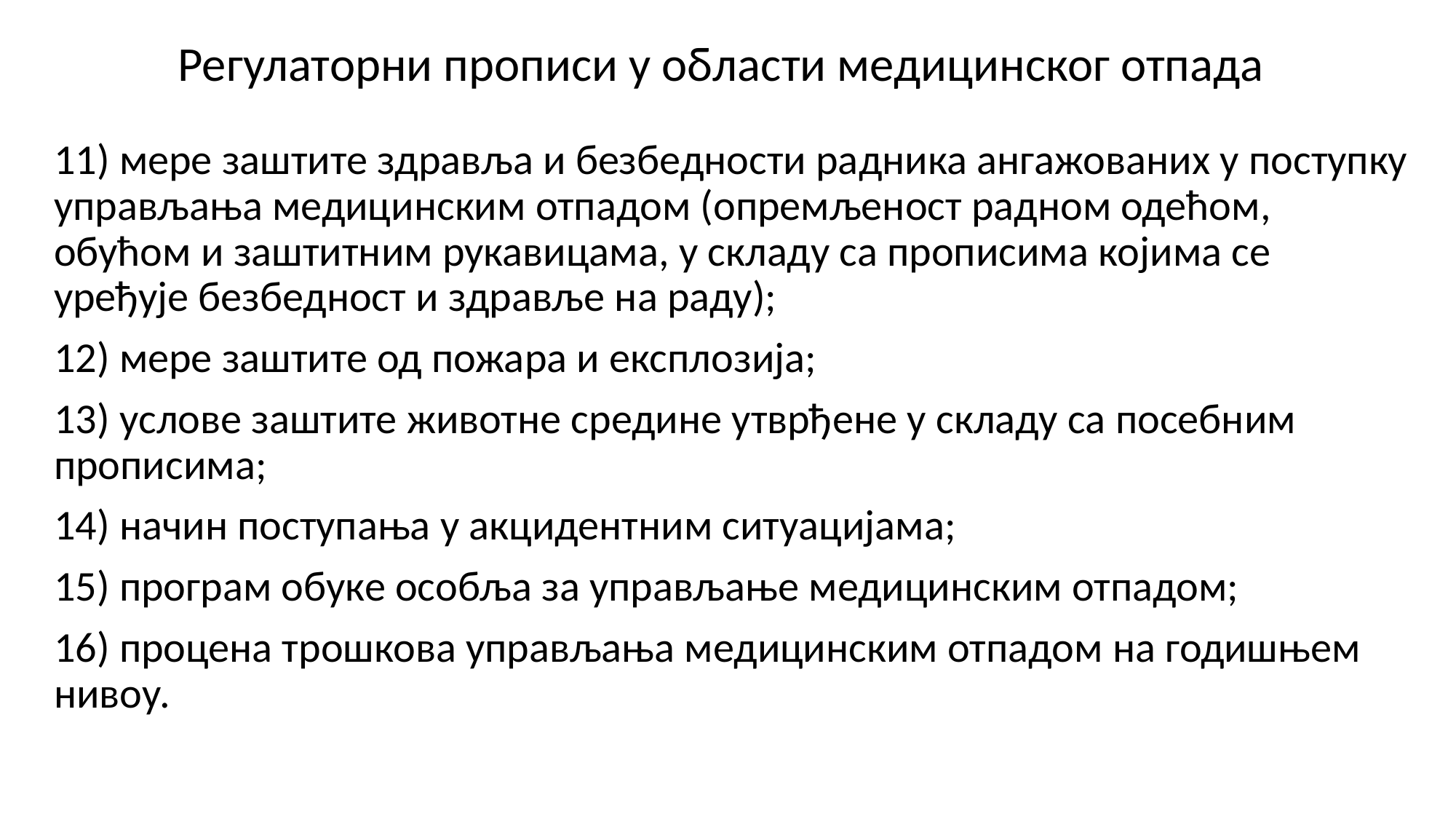

# Регулаторни прописи у области медицинског отпада
11) мере заштите здравља и безбедности радника ангажованих у поступку управљања медицинским отпадом (опремљеност радном одећом, обућом и заштитним рукавицама, у складу са прописима којима се уређује безбедност и здравље на раду);
12) мере заштите од пожара и експлозија;
13) услове заштите животне средине утврђене у складу са посебним прописима;
14) начин поступања у акцидентним ситуацијама;
15) програм обуке особља за управљање медицинским отпадом;
16) процена трошкова управљања медицинским отпадом на годишњем нивоу.